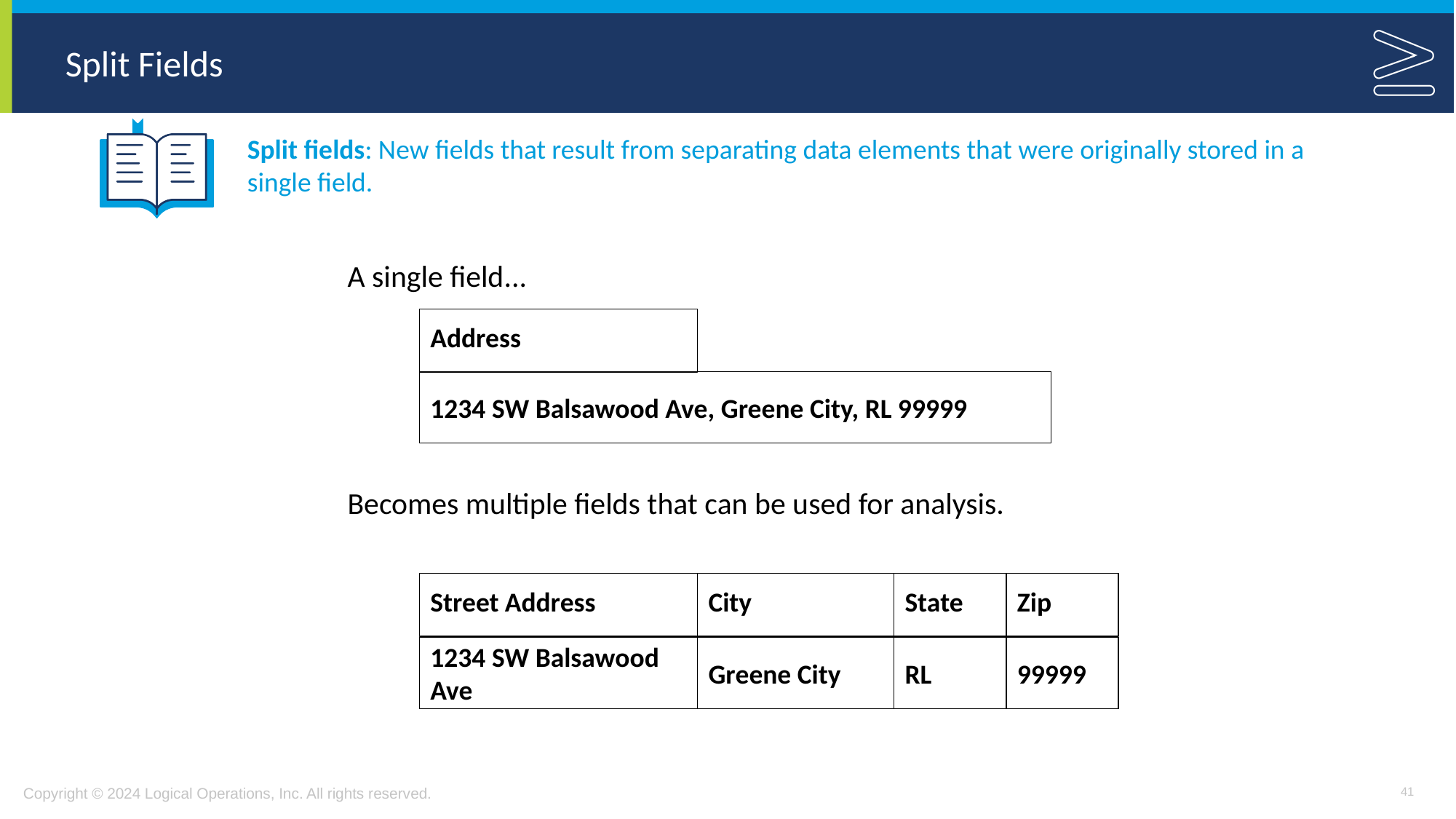

# Split Fields
Split fields: New fields that result from separating data elements that were originally stored in a single field.
A single field...
Address
1234 SW Balsawood Ave, Greene City, RL 99999
Becomes multiple fields that can be used for analysis.
Street Address
City
State
Zip
1234 SW Balsawood Ave
Greene City
RL
99999
41